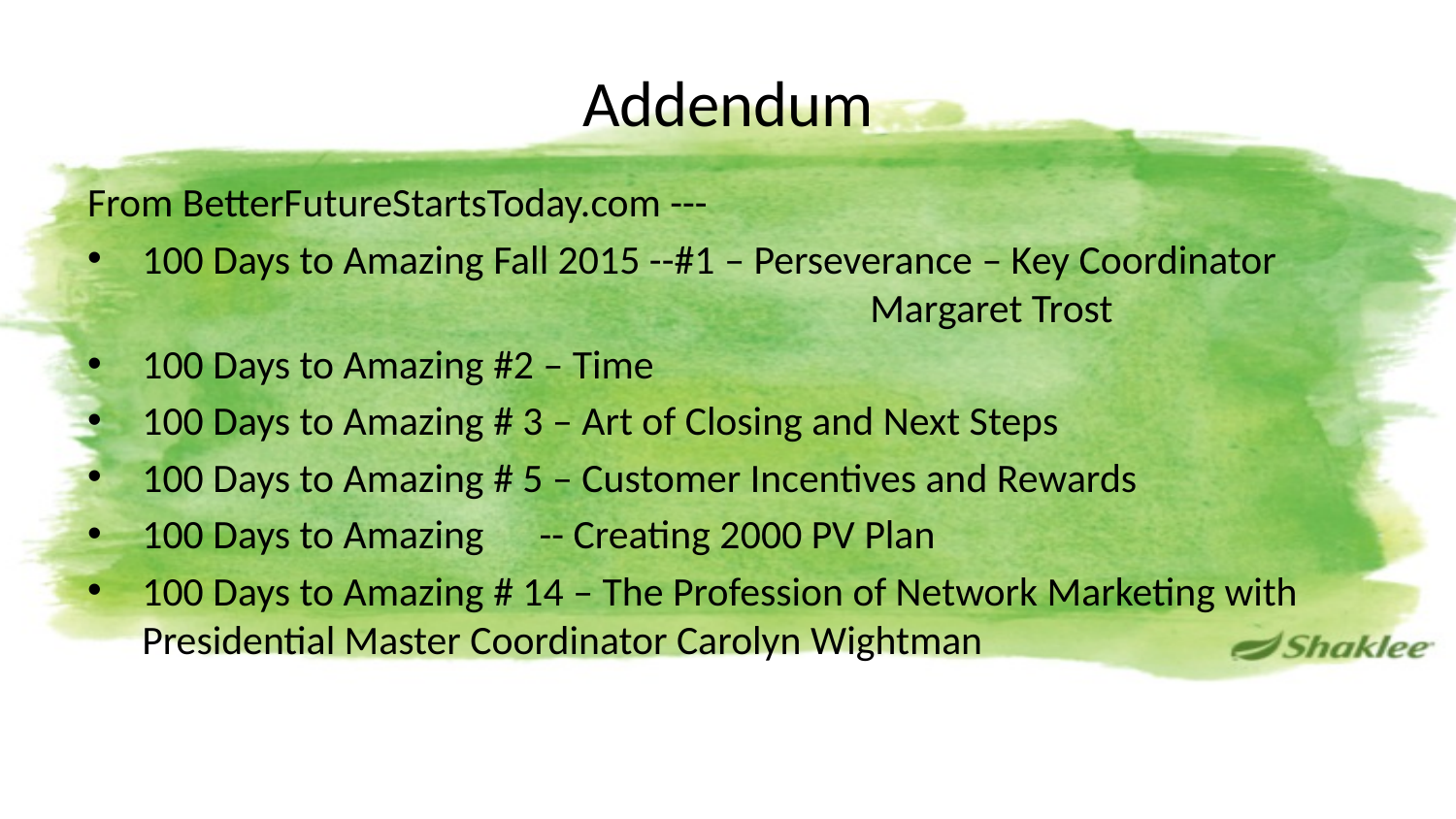

# Addendum
From BetterFutureStartsToday.com ---
100 Days to Amazing Fall 2015 --#1 – Perseverance – Key Coordinator 						Margaret Trost
100 Days to Amazing #2 – Time
100 Days to Amazing # 3 – Art of Closing and Next Steps
100 Days to Amazing # 5 – Customer Incentives and Rewards
100 Days to Amazing      -- Creating 2000 PV Plan
100 Days to Amazing # 14 – The Profession of Network Marketing with Presidential Master Coordinator Carolyn Wightman